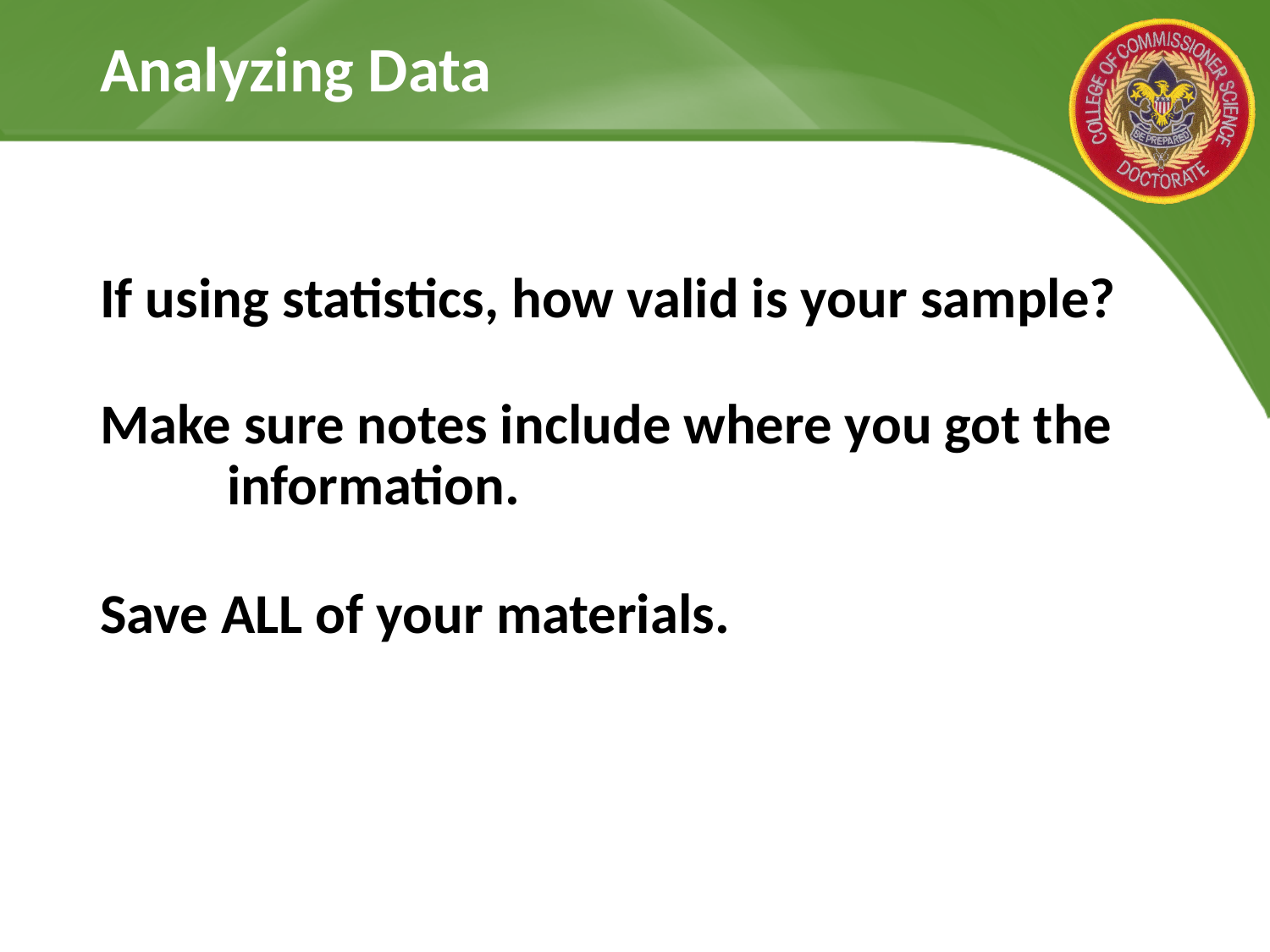

# Analyzing Data
If using statistics, how valid is your sample?

Make sure notes include where you got the 	information.

Save ALL of your materials.